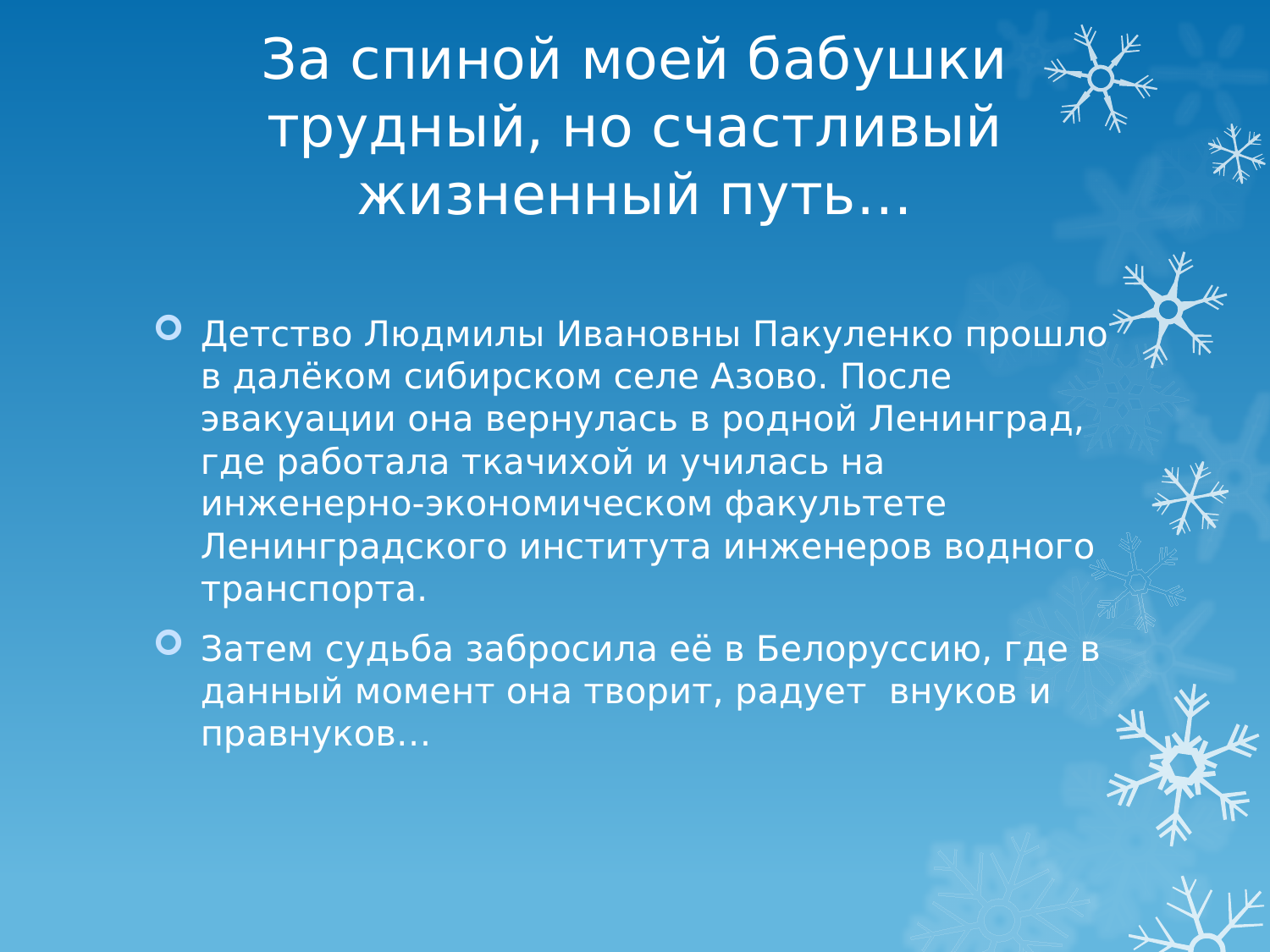

# За спиной моей бабушки трудный, но счастливый жизненный путь…
Детство Людмилы Ивановны Пакуленко прошло в далёком сибирском селе Азово. После эвакуации она вернулась в родной Ленинград, где работала ткачихой и училась на инженерно-экономическом факультете Ленинградского института инженеров водного транспорта.
Затем судьба забросила её в Белоруссию, где в данный момент она творит, радует  внуков и правнуков…